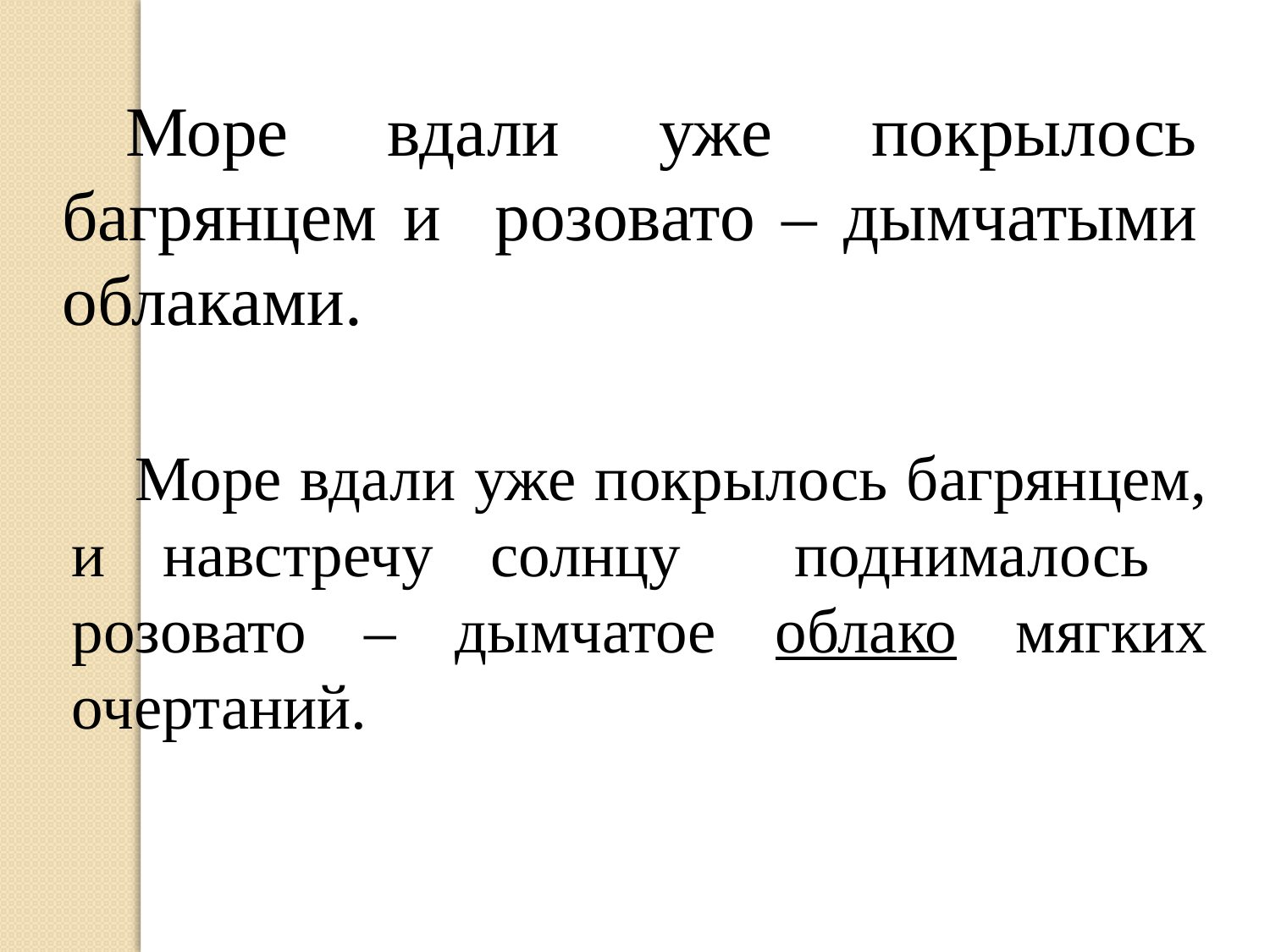

Море вдали уже покрылось багрянцем и  розовато – дымчатыми облаками.
Море вдали уже покрылось багрянцем, и навстречу солнцу  поднималось  розовато – дымчатое облако мягких очертаний.